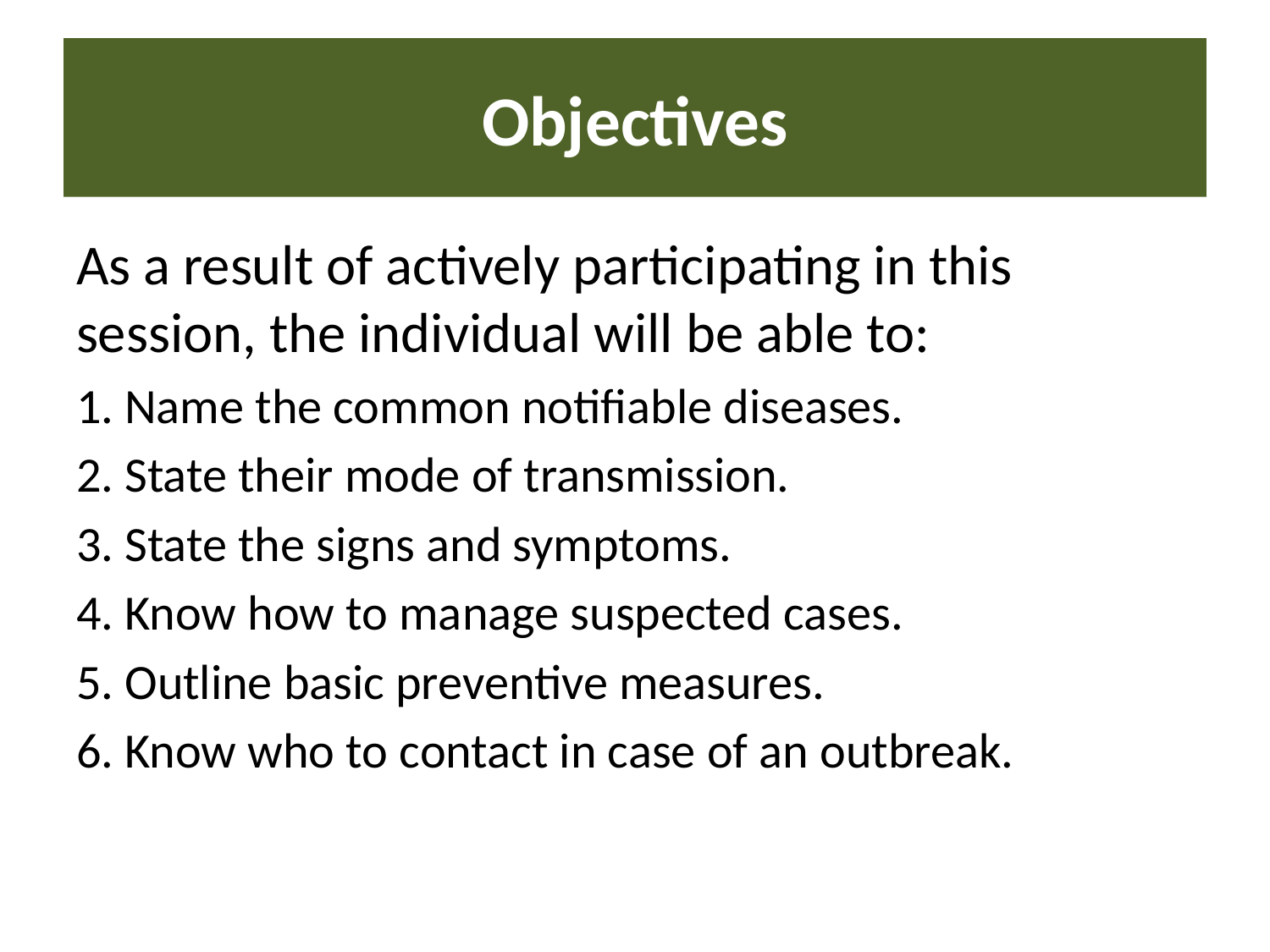

# Objectives
As a result of actively participating in this session, the individual will be able to:
1. Name the common notifiable diseases.
2. State their mode of transmission.
3. State the signs and symptoms.
4. Know how to manage suspected cases.
5. Outline basic preventive measures.
6. Know who to contact in case of an outbreak.